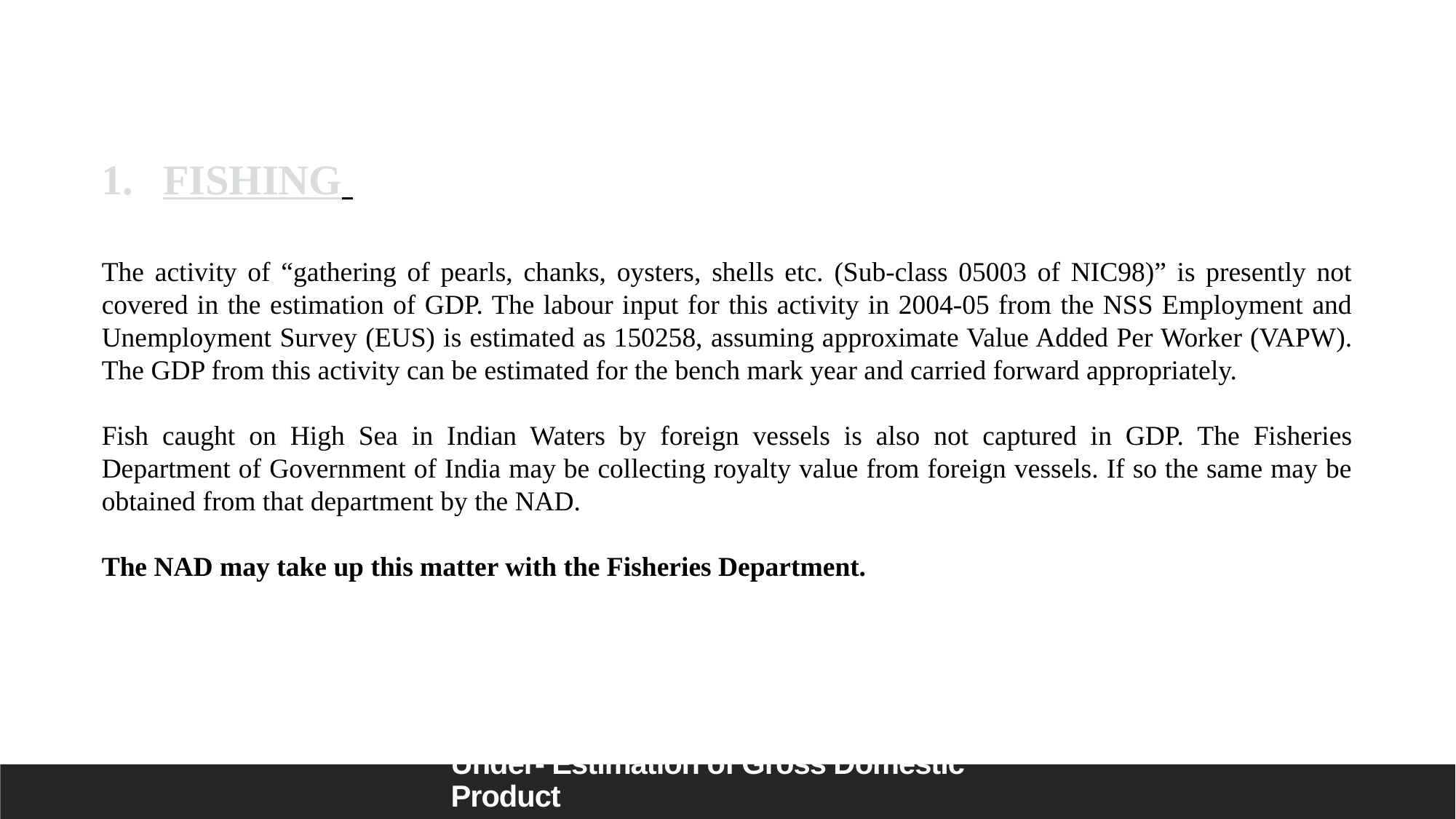

FISHING

The activity of “gathering of pearls, chanks, oysters, shells etc. (Sub-class 05003 of NIC98)” is presently not covered in the estimation of GDP. The labour input for this activity in 2004-05 from the NSS Employment and Unemployment Survey (EUS) is estimated as 150258, assuming approximate Value Added Per Worker (VAPW). The GDP from this activity can be estimated for the bench mark year and carried forward appropriately.

Fish caught on High Sea in Indian Waters by foreign vessels is also not captured in GDP. The Fisheries Department of Government of India may be collecting royalty value from foreign vessels. If so the same may be obtained from that department by the NAD.

The NAD may take up this matter with the Fisheries Department.

Under- Estimation of Gross Domestic Product